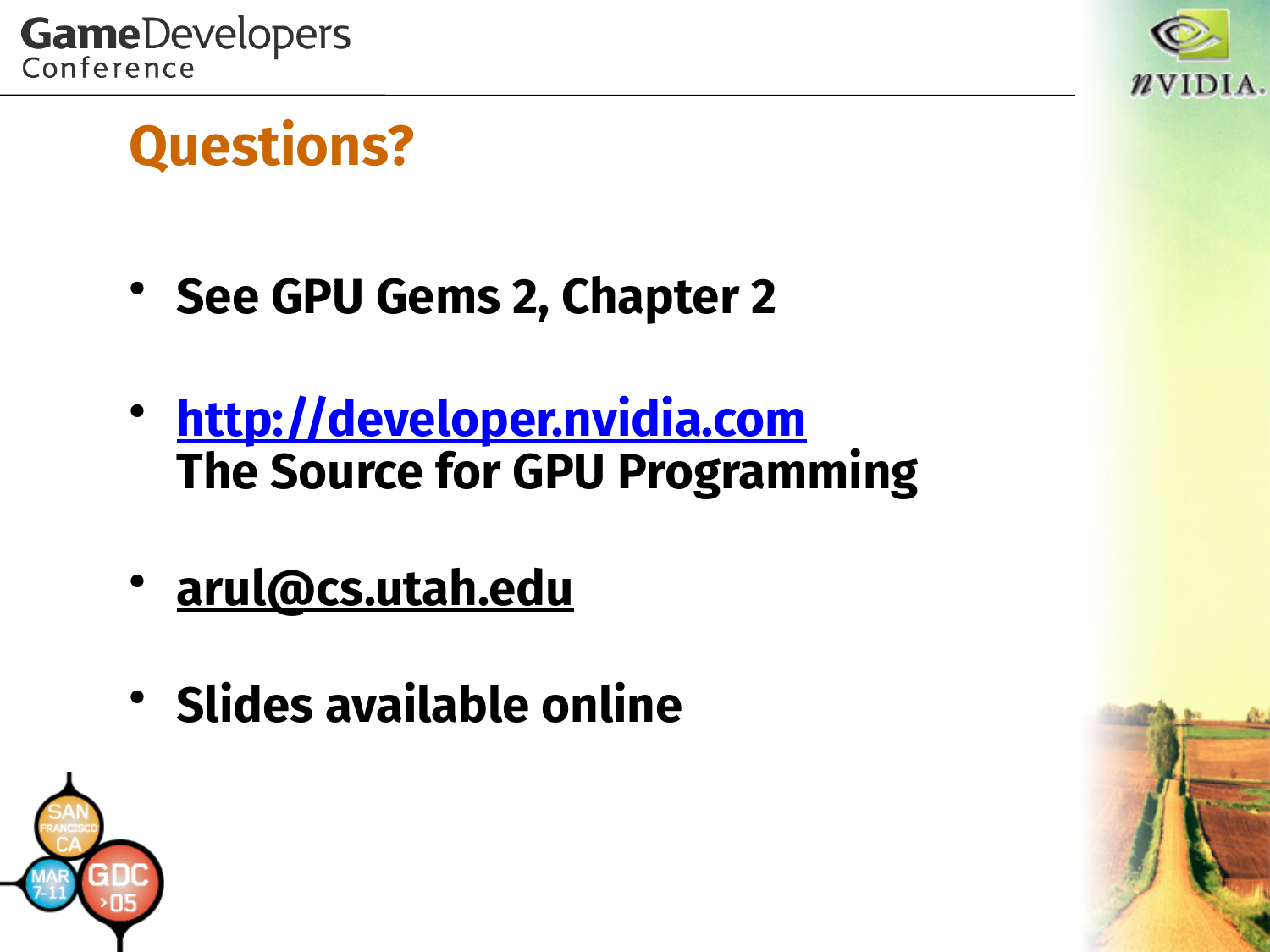

# Questions?
See GPU Gems 2, Chapter 2
http://developer.nvidia.com
The Source for GPU Programming
arul@cs.utah.edu
Slides available online